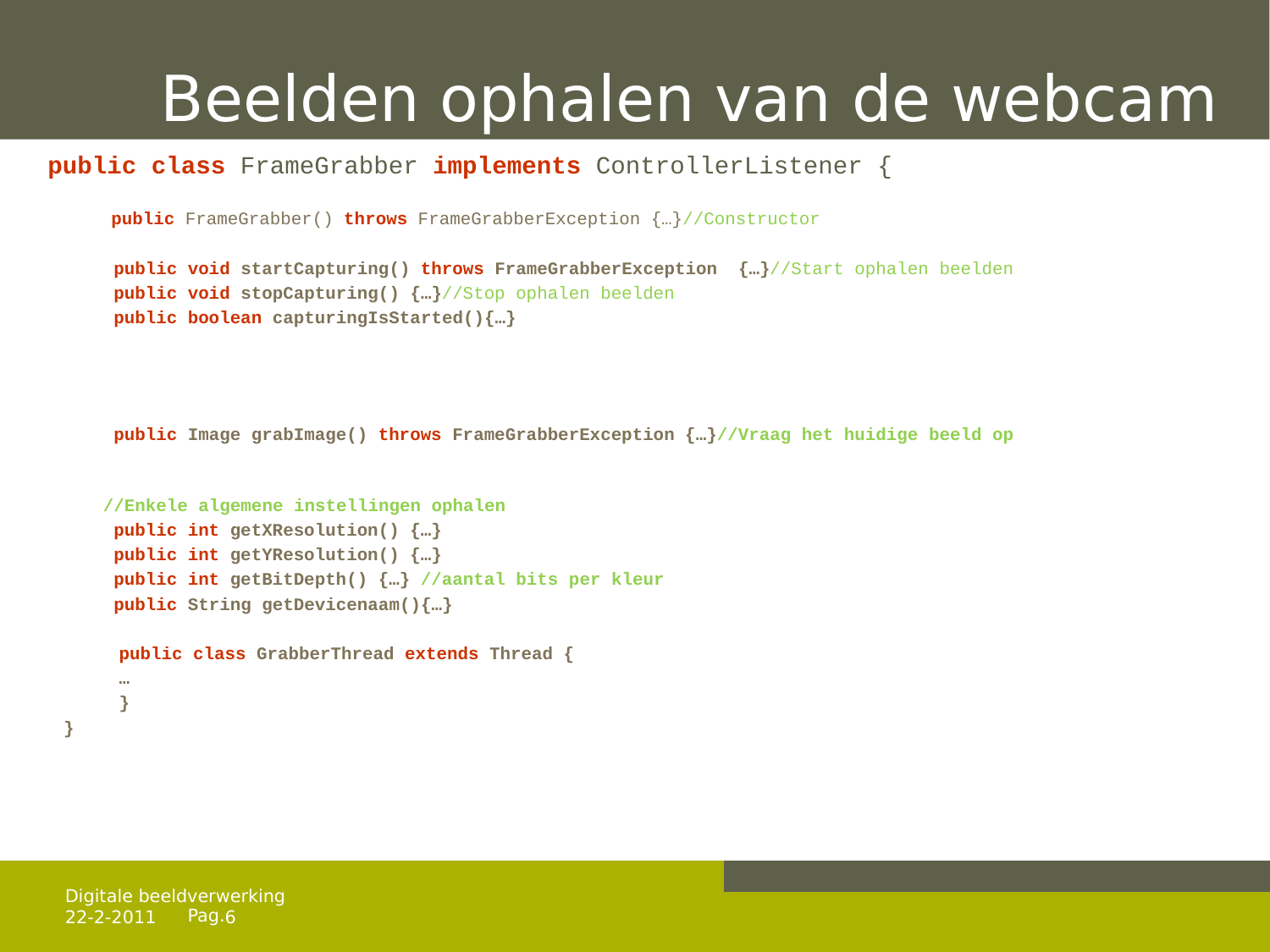

# Beelden ophalen van de webcam
public class FrameGrabber implements ControllerListener {

public FrameGrabber() throws FrameGrabberException {…}//Constructor

 public void startCapturing() throws FrameGrabberException  {…}//Start ophalen beelden
 public void stopCapturing() {…}//Stop ophalen beelden
 public boolean capturingIsStarted(){…}

 public Image grabImage() throws FrameGrabberException {…}//Vraag het huidige beeld op

//Enkele algemene instellingen ophalen
 public int getXResolution() {…}
 public int getYResolution() {…}
 public int getBitDepth() {…} //aantal bits per kleur
 public String getDevicenaam(){…}

public class GrabberThread extends Thread {
…
}
}

Digitale beeldverwerking
22-2-2011
6